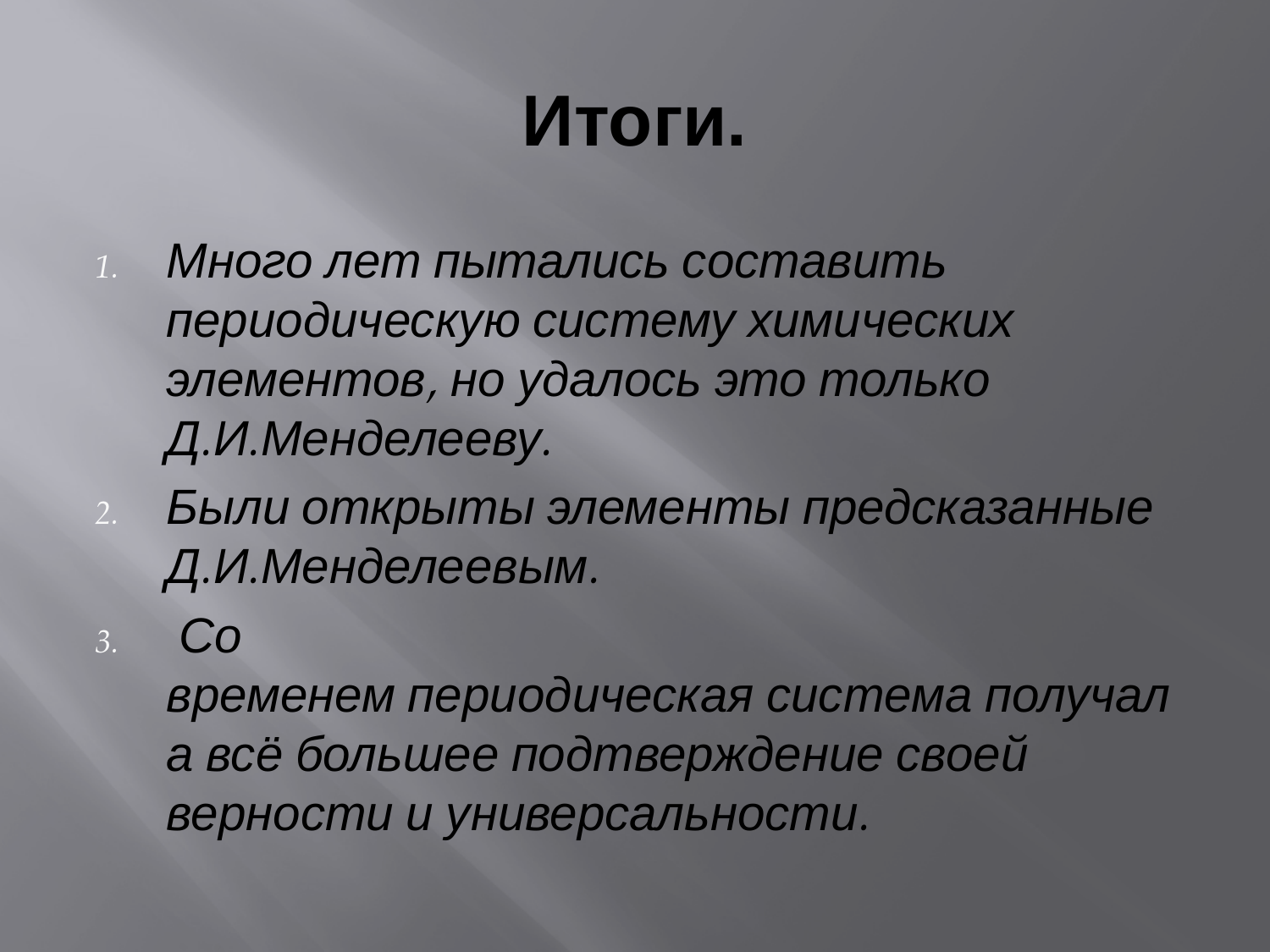

# Итоги.
Много лет пытались составить периодическую систему химических элементов, но удалось это только Д.И.Менделееву.
Были открыты элементы предсказанные Д.И.Менделеевым.
 Со временем периодическая система получала всё большее подтверждение своей верности и универсальности.